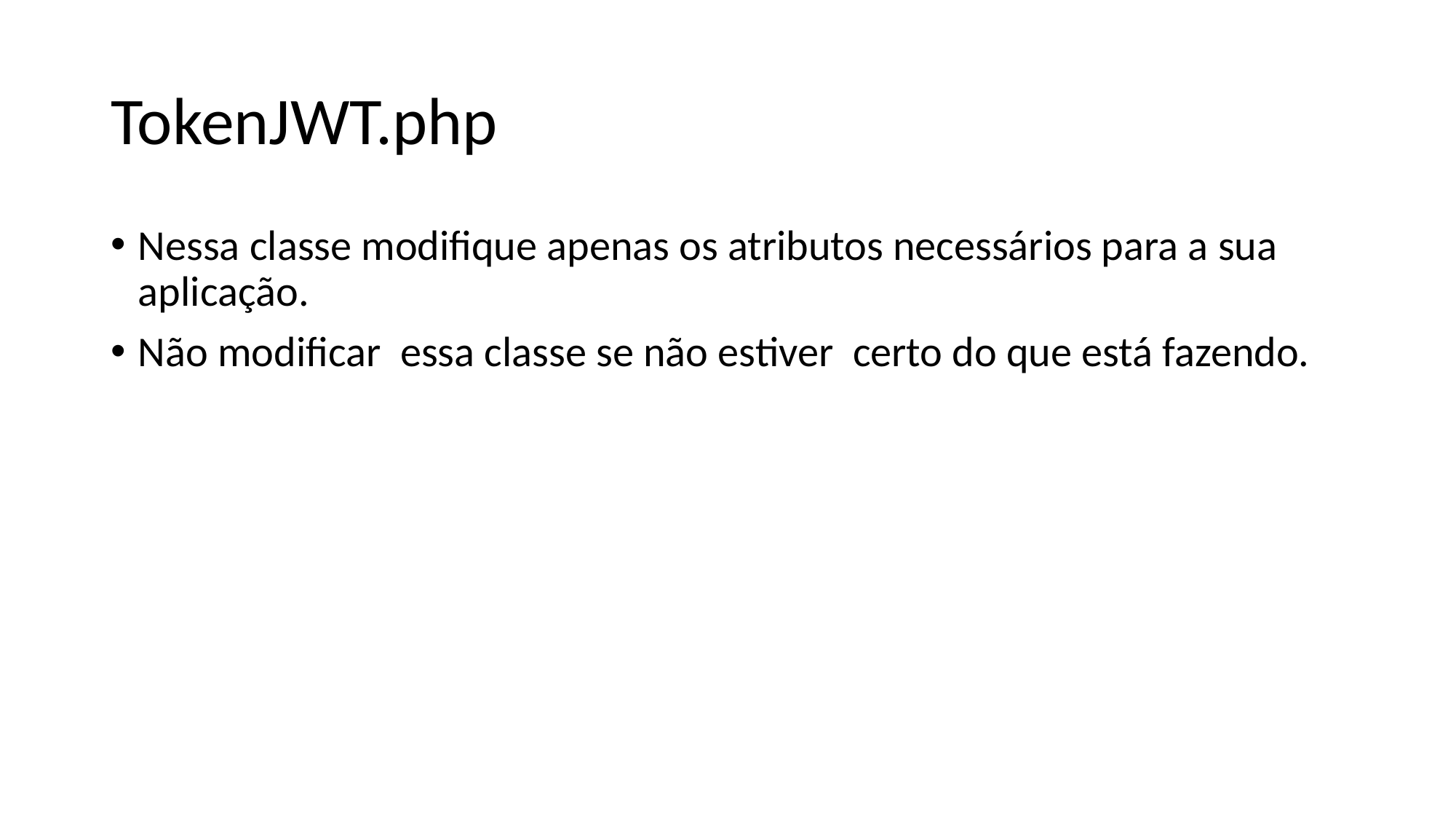

# TokenJWT.php
Nessa classe modifique apenas os atributos necessários para a sua aplicação.
Não modificar  essa classe se não estiver  certo do que está fazendo.